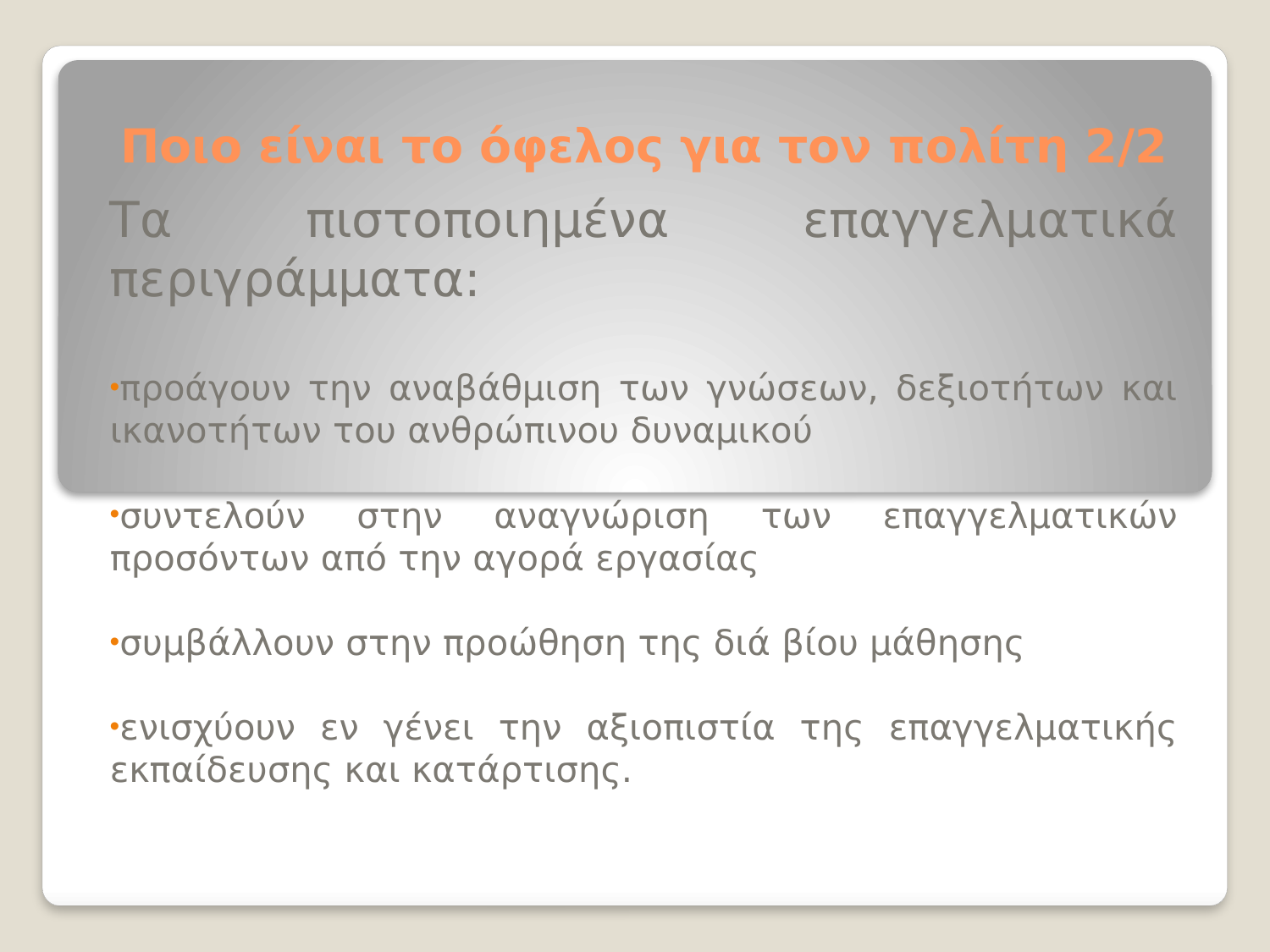

# Ποιο είναι το όφελος για τον πολίτη 2/2
Tα πιστοποιημένα επαγγελματικά περιγράμματα:

προάγουν την αναβάθμιση των γνώσεων, δεξιοτήτων και ικανοτήτων του ανθρώπινου δυναμικού

συντελούν στην αναγνώριση των επαγγελματικών προσόντων από την αγορά εργασίας

συμβάλλουν στην προώθηση της διά βίου μάθησης

ενισχύουν εν γένει την αξιοπιστία της επαγγελματικής εκπαίδευσης και κατάρτισης.